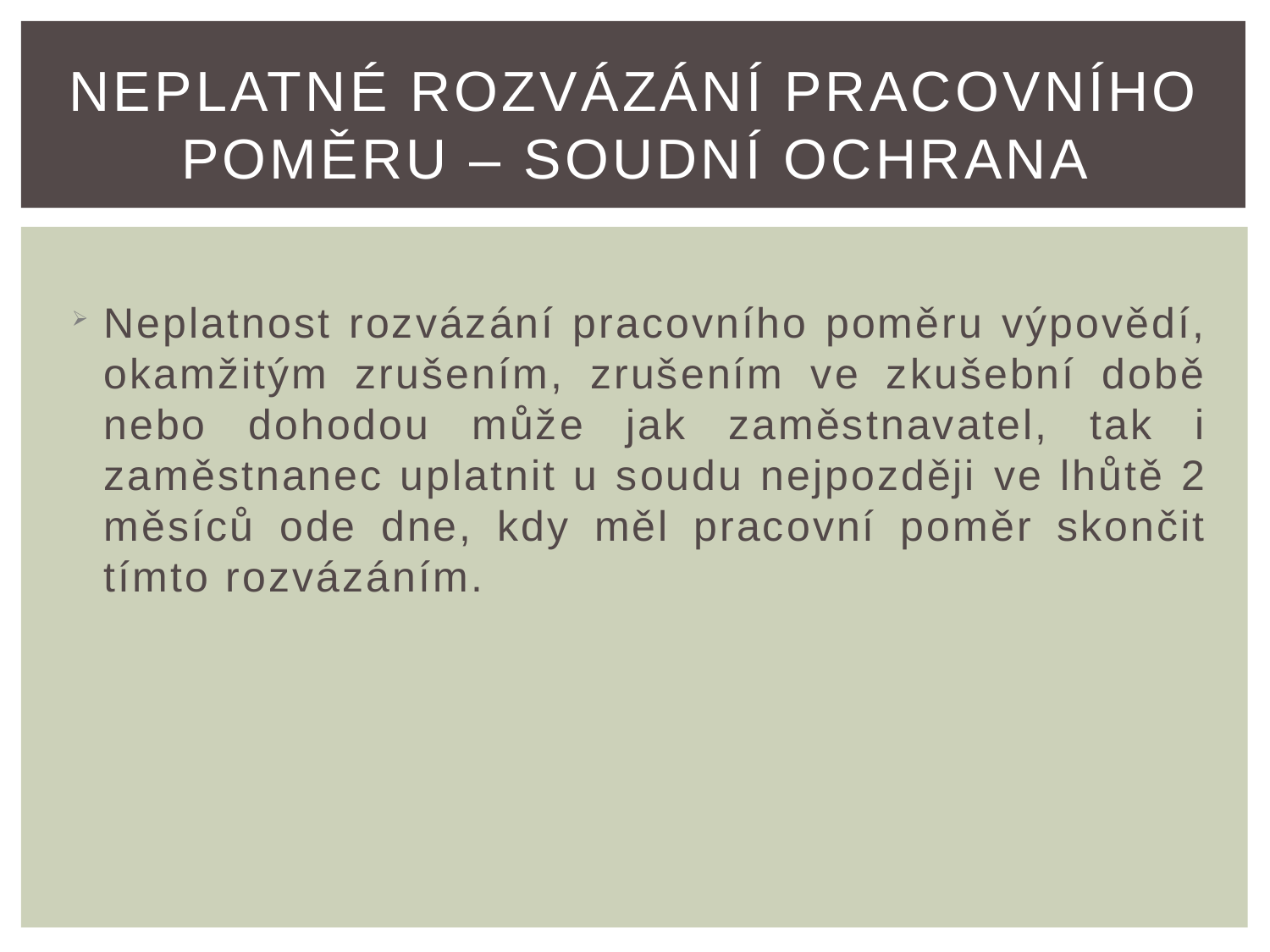

# Neplatné rozvázání pracovního poměru – soudní ochrana

Neplatnost rozvázání pracovního poměru výpovědí, okamžitým zrušením, zrušením ve zkušební době nebo dohodou může jak zaměstnavatel, tak i zaměstnanec uplatnit u soudu nejpozději ve lhůtě 2 měsíců ode dne, kdy měl pracovní poměr skončit tímto rozvázáním.